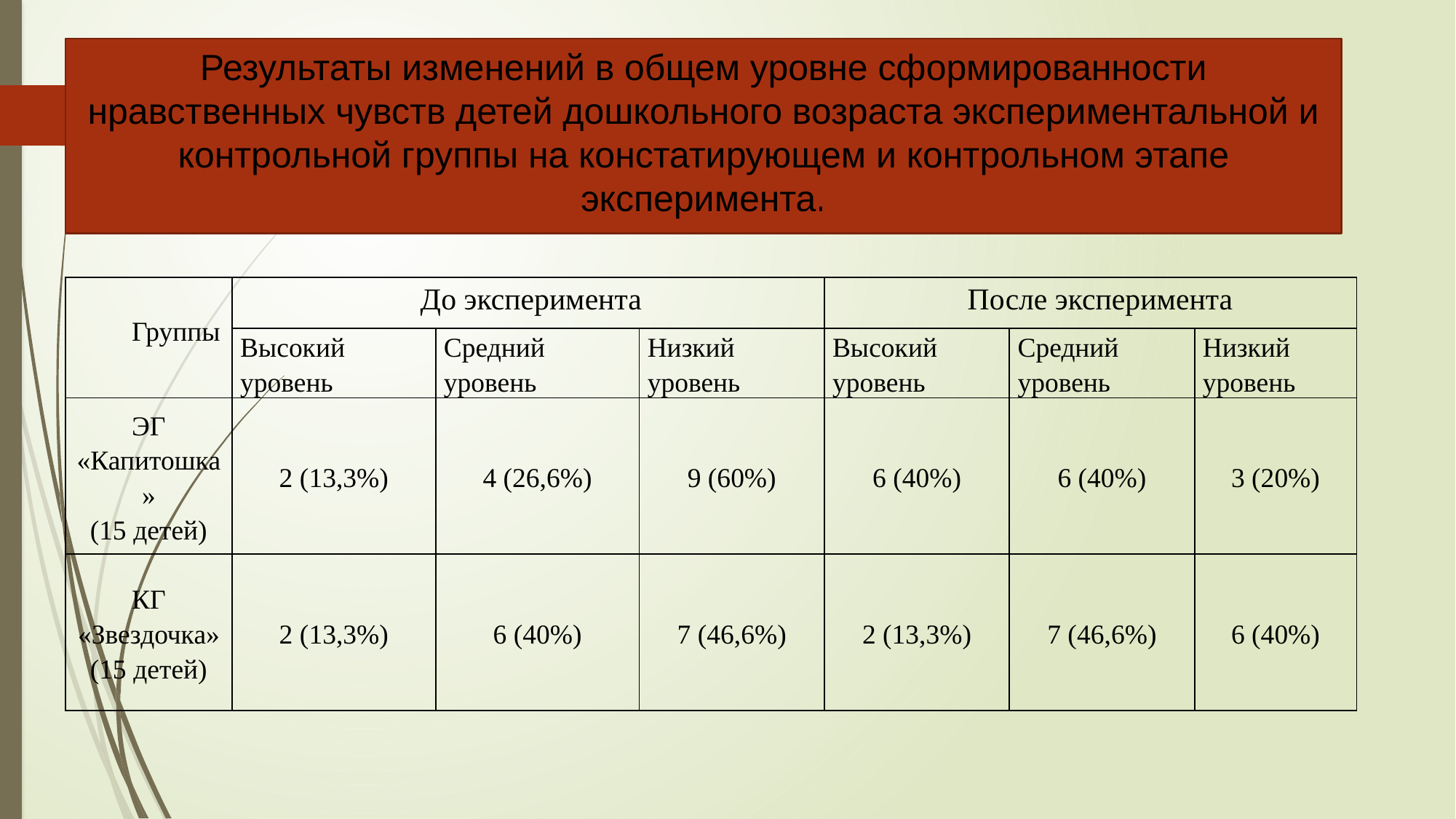

Результаты изменений в общем уровне сформированности нравственных чувств детей дошкольного возраста экспериментальной и контрольной группы на констатирующем и контрольном этапе эксперимента.
| Группы | До эксперимента |  |  | После эксперимента |  |  |
| --- | --- | --- | --- | --- | --- | --- |
|  | Высокий уровень | Средний уровень | Низкий уровень | Высокий уровень | Средний уровень | Низкий уровень |
| ЭГ «Капитошка» (15 детей) | 2 (13,3%) | 4 (26,6%) | 9 (60%) | 6 (40%) | 6 (40%) | 3 (20%) |
| КГ «Звездочка» (15 детей) | 2 (13,3%) | 6 (40%) | 7 (46,6%) | 2 (13,3%) | 7 (46,6%) | 6 (40%) |